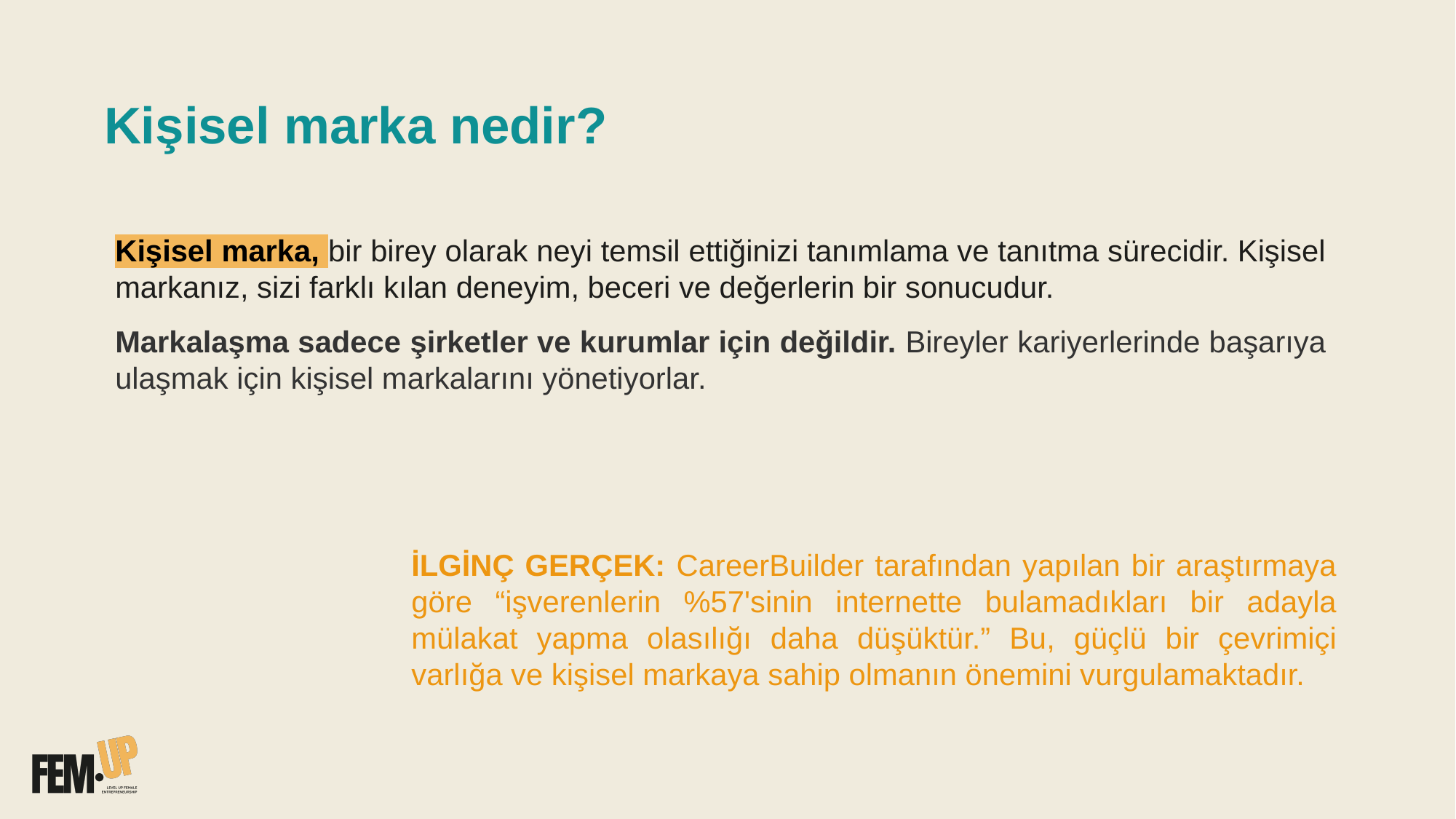

# Kişisel marka nedir?
Kişisel marka, bir birey olarak neyi temsil ettiğinizi tanımlama ve tanıtma sürecidir. Kişisel markanız, sizi farklı kılan deneyim, beceri ve değerlerin bir sonucudur.
Markalaşma sadece şirketler ve kurumlar için değildir. Bireyler kariyerlerinde başarıya ulaşmak için kişisel markalarını yönetiyorlar.
İLGİNÇ GERÇEK: CareerBuilder tarafından yapılan bir araştırmaya göre “işverenlerin %57'sinin internette bulamadıkları bir adayla mülakat yapma olasılığı daha düşüktür.” Bu, güçlü bir çevrimiçi varlığa ve kişisel markaya sahip olmanın önemini vurgulamaktadır.